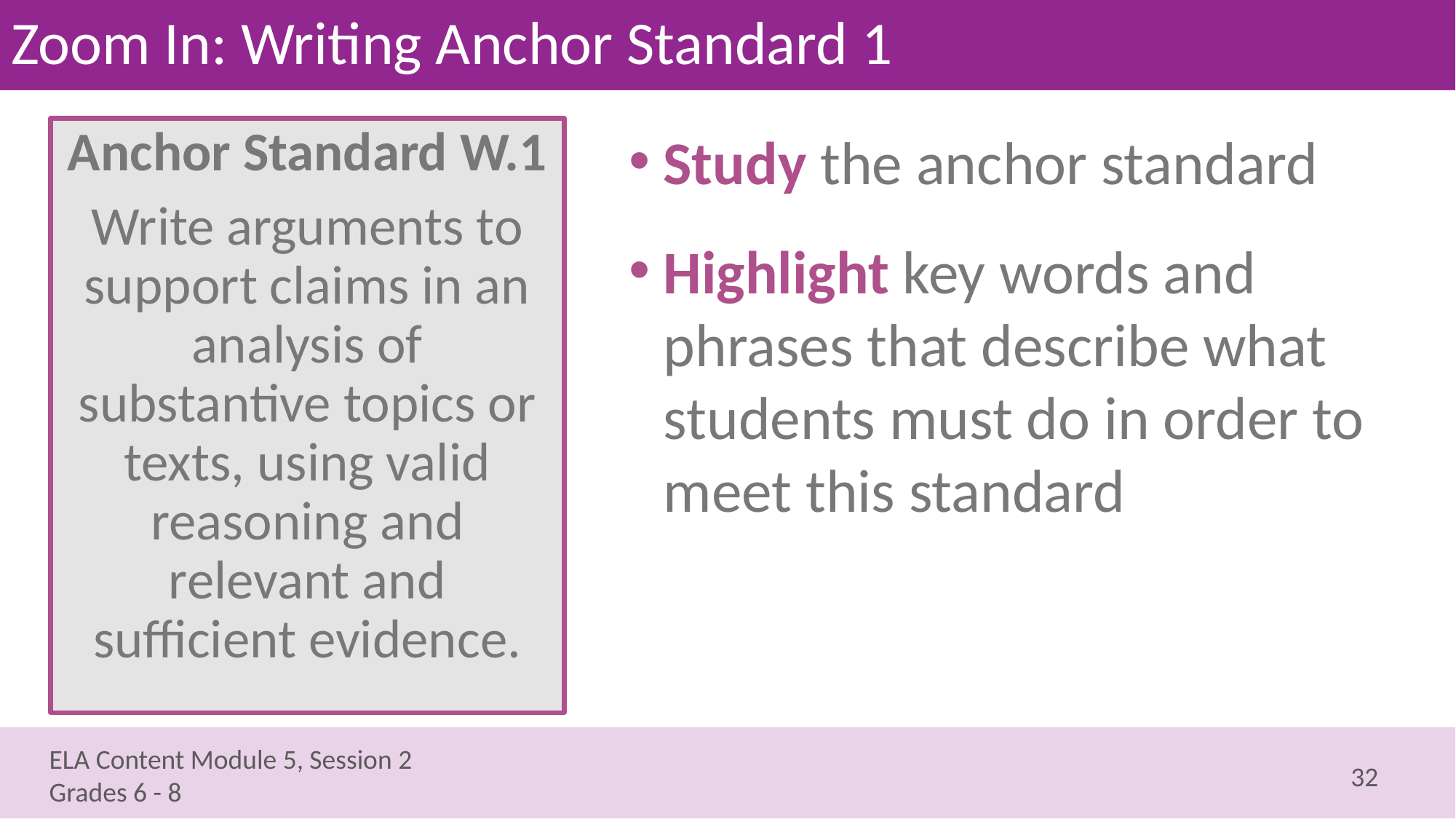

# Zoom In: Writing Anchor Standard 1
Anchor Standard W.1
Write arguments to support claims in an analysis of substantive topics or texts, using valid reasoning and relevant and sufficient evidence.

Study the anchor standard

Highlight key words and phrases that describe what students must do in order to meet this standard

32